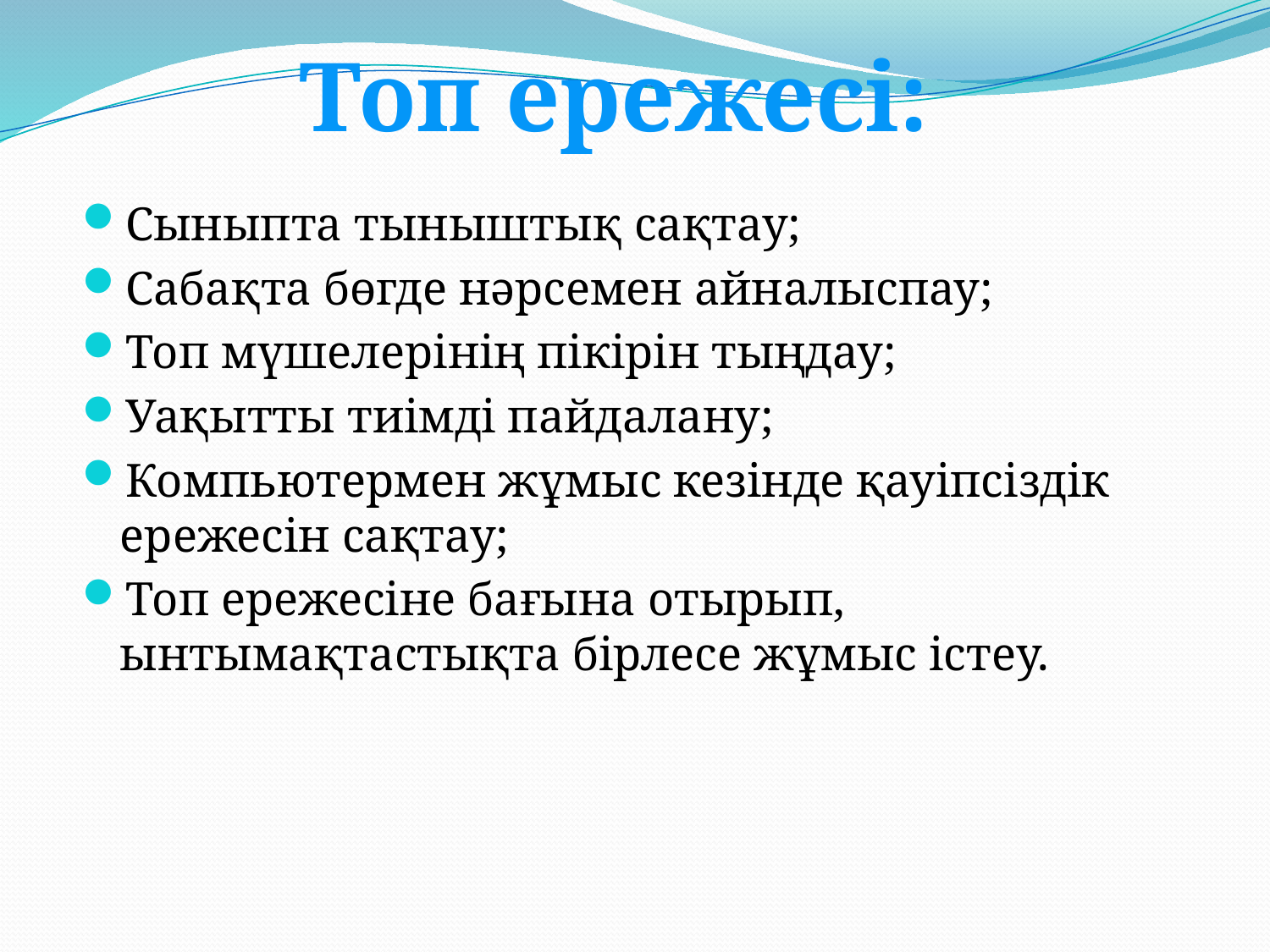

Топ ережесі:
Сыныпта тыныштық сақтау;
Сабақта бөгде нәрсемен айналыспау;
Топ мүшелерінің пікірін тыңдау;
Уақытты тиімді пайдалану;
Компьютермен жұмыс кезінде қауіпсіздік ережесін сақтау;
Топ ережесіне бағына отырып, ынтымақтастықта бірлесе жұмыс істеу.